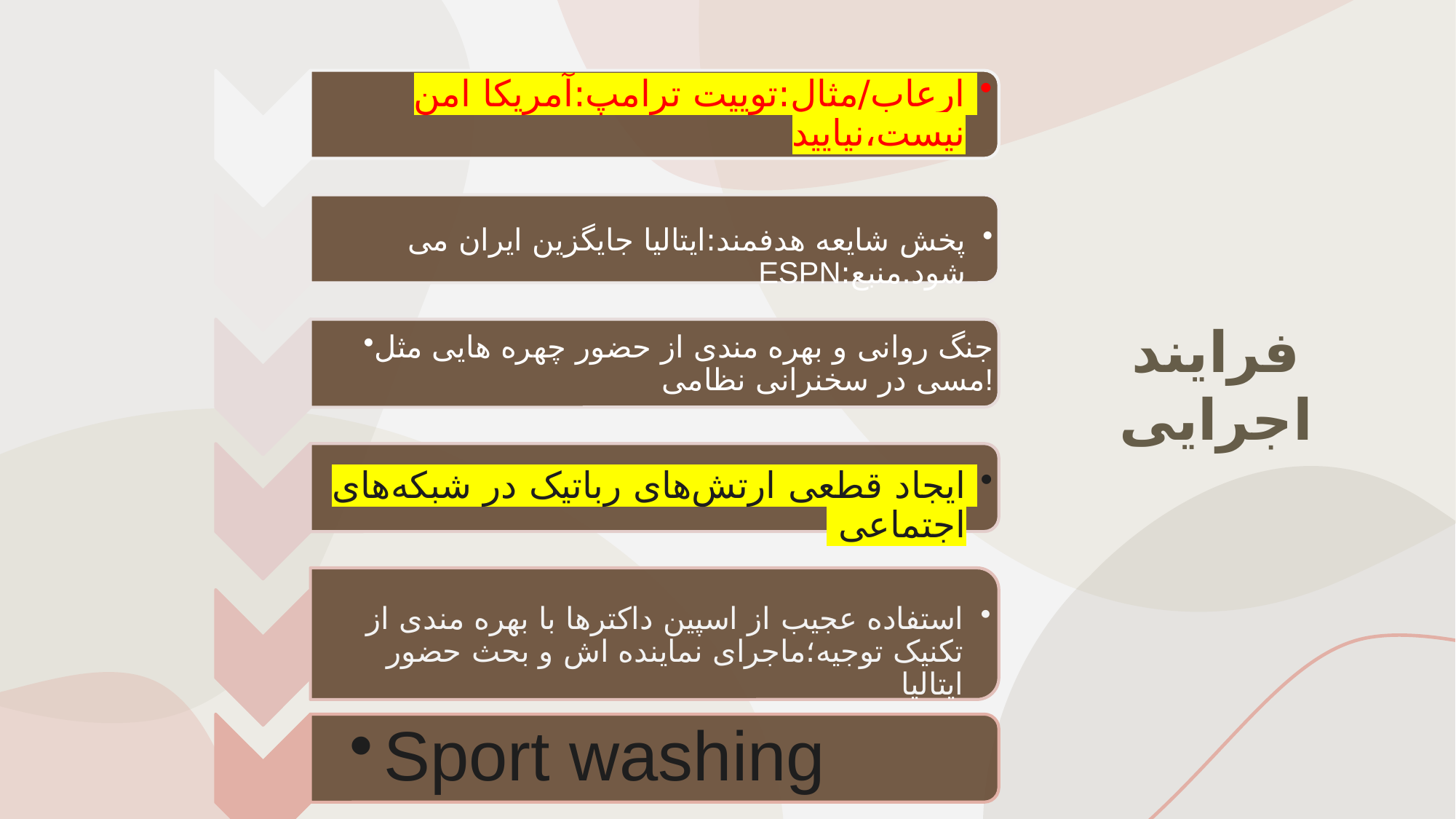

ارعاب/مثال:توییت ترامپ:آمریکا امن نیست،نیایید

پخش شایعه هدفمند:ایتالیا جایگزین ایران می شود.منبع:ESPN

جنگ روانی و بهره مندی از حضور چهره هایی مثل مسی در سخنرانی نظامی!

ایجاد قطعی ارتش‌های رباتیک در شبکه‌های اجتماعی

استفاده عجیب از اسپین داکترها با بهره مندی از تکنیک توجیه؛ماجرای نماینده اش و بحث حضور ایتالیا

Sport washing
# فرایند اجرایی